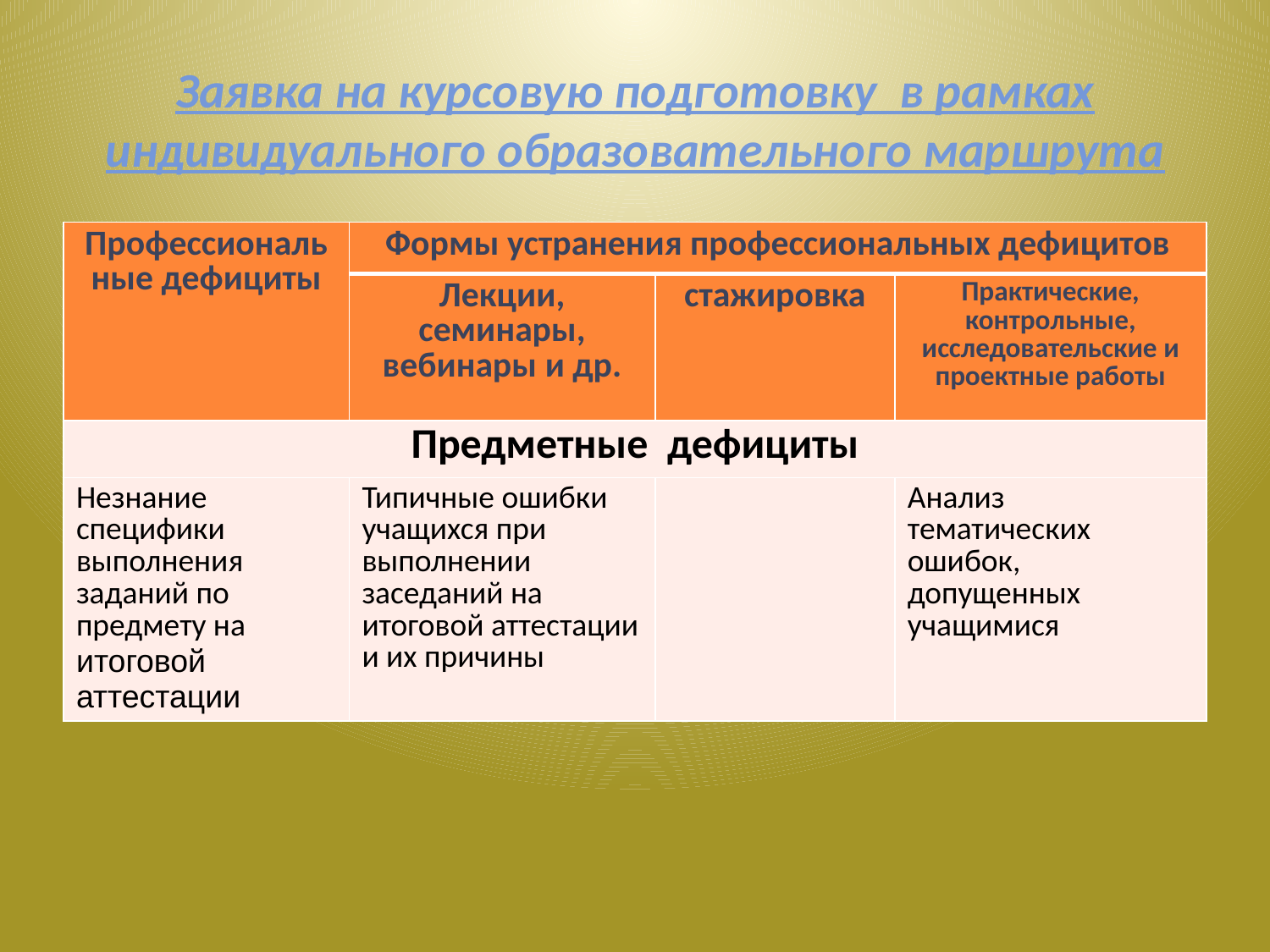

Заявка на курсовую подготовку  в рамках индивидуального образовательного маршрута

| Профессиональные дефициты | Формы устранения профессиональных дефицитов |  |  |
| --- | --- | --- | --- |
|  | Лекции, семинары, вебинары и др. | стажировка | Практические, контрольные, исследовательские и проектные работы |
| Предметные дефициты |  |  |  |
| Незнание специфики выполнения заданий по предмету на итоговой аттестации | Типичные ошибки учащихся при выполнении заседаний на итоговой аттестации и их причины |  | Анализ тематических ошибок, допущенных учащимися |